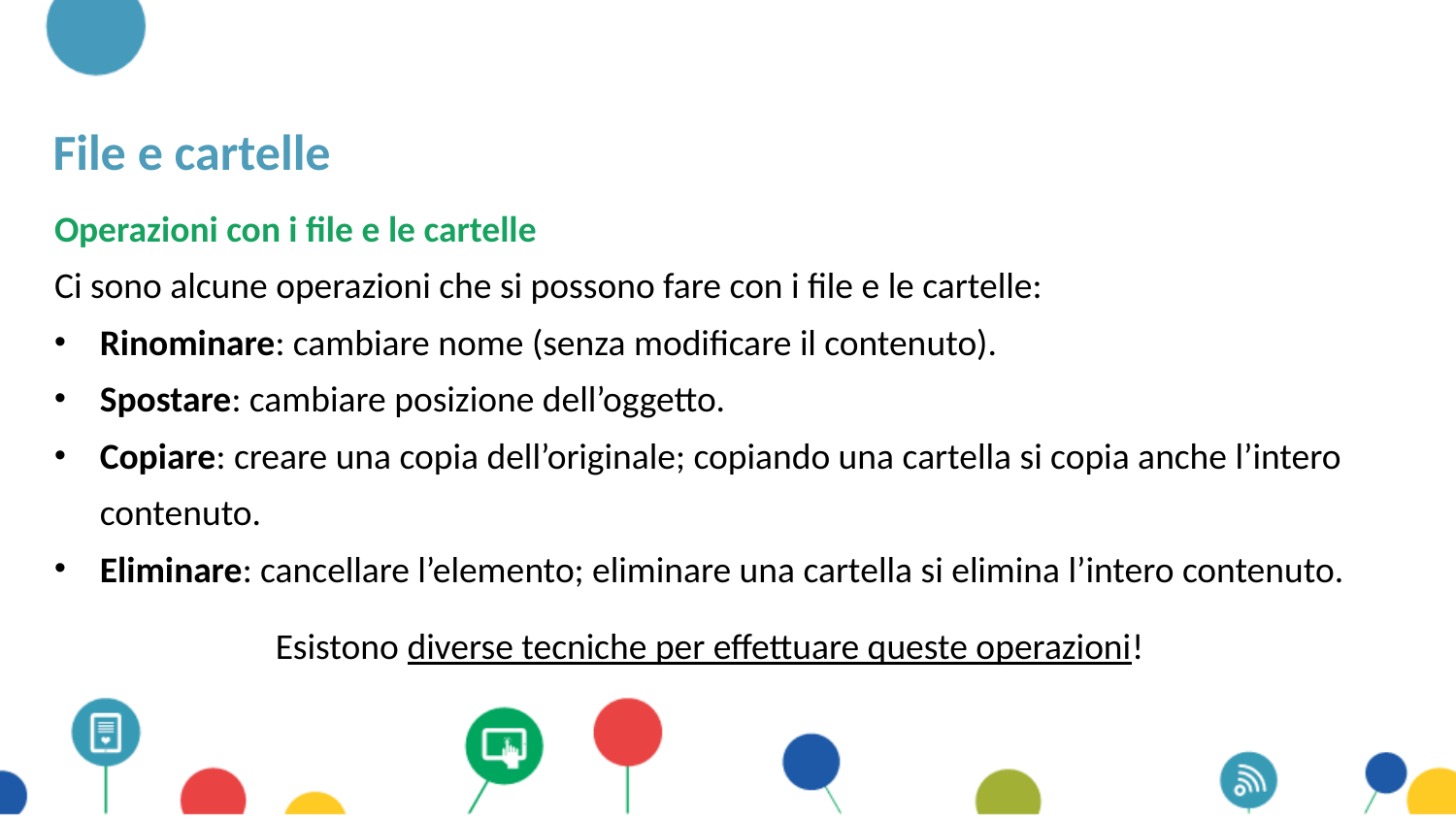

# File e cartelle
Operazioni con i file e le cartelle
Ci sono alcune operazioni che si possono fare con i file e le cartelle:
Rinominare: cambiare nome (senza modificare il contenuto).
Spostare: cambiare posizione dell’oggetto.
Copiare: creare una copia dell’originale; copiando una cartella si copia anche l’intero contenuto.
Eliminare: cancellare l’elemento; eliminare una cartella si elimina l’intero contenuto.
Esistono diverse tecniche per effettuare queste operazioni!